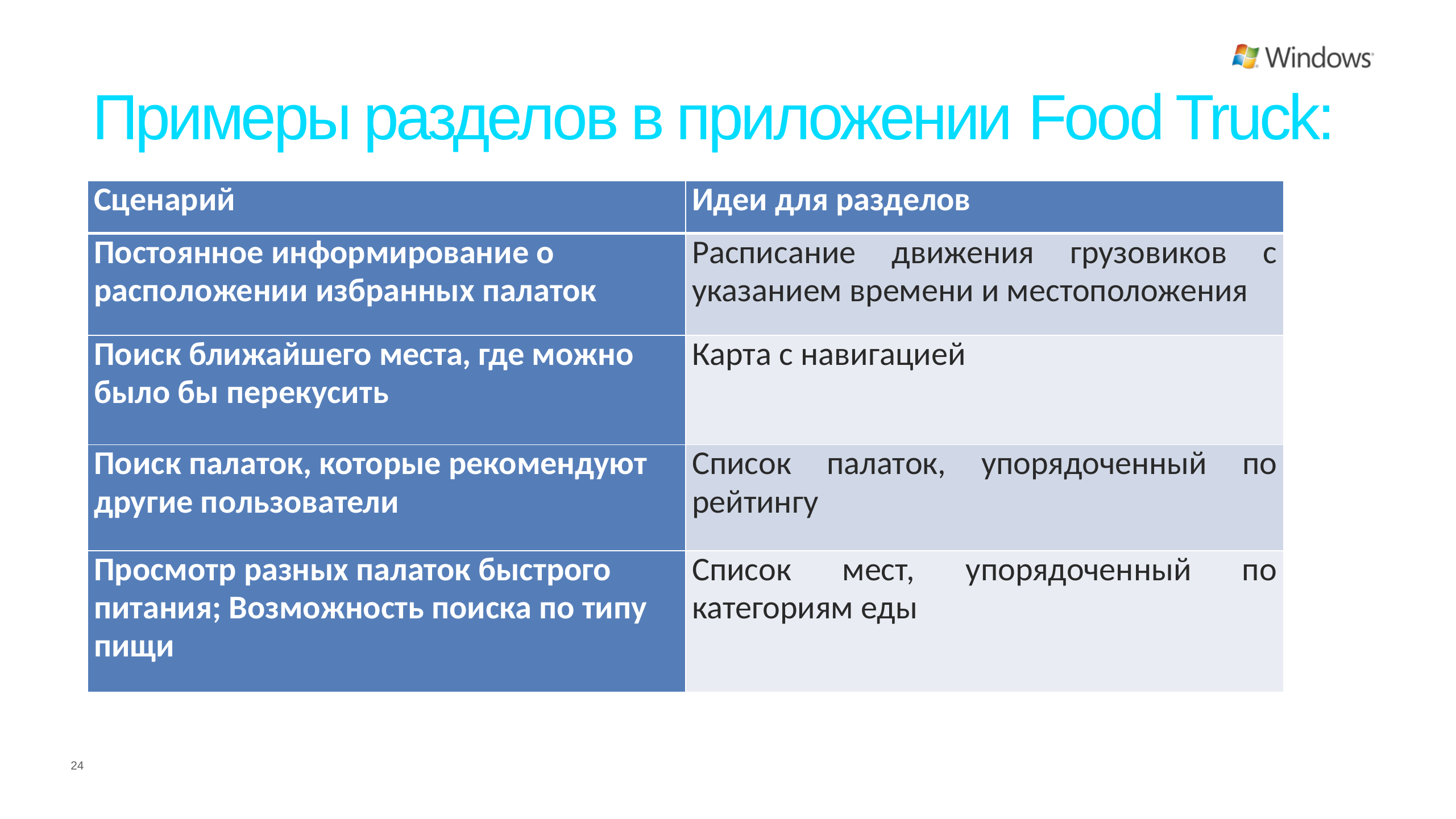

Примеры разделов в приложении Food Truck:
| Сценарий | Идеи для разделов |
| --- | --- |
| Постоянное информирование о расположении избранных палаток | Расписание движения грузовиков с указанием времени и местоположения |
| Поиск ближайшего места, где можно было бы перекусить | Карта с навигацией |
| Поиск палаток, которые рекомендуют другие пользователи | Список палаток, упорядоченный по рейтингу |
| Просмотр разных палаток быстрого питания; Возможность поиска по типу пищи | Список мест, упорядоченный по категориям еды |